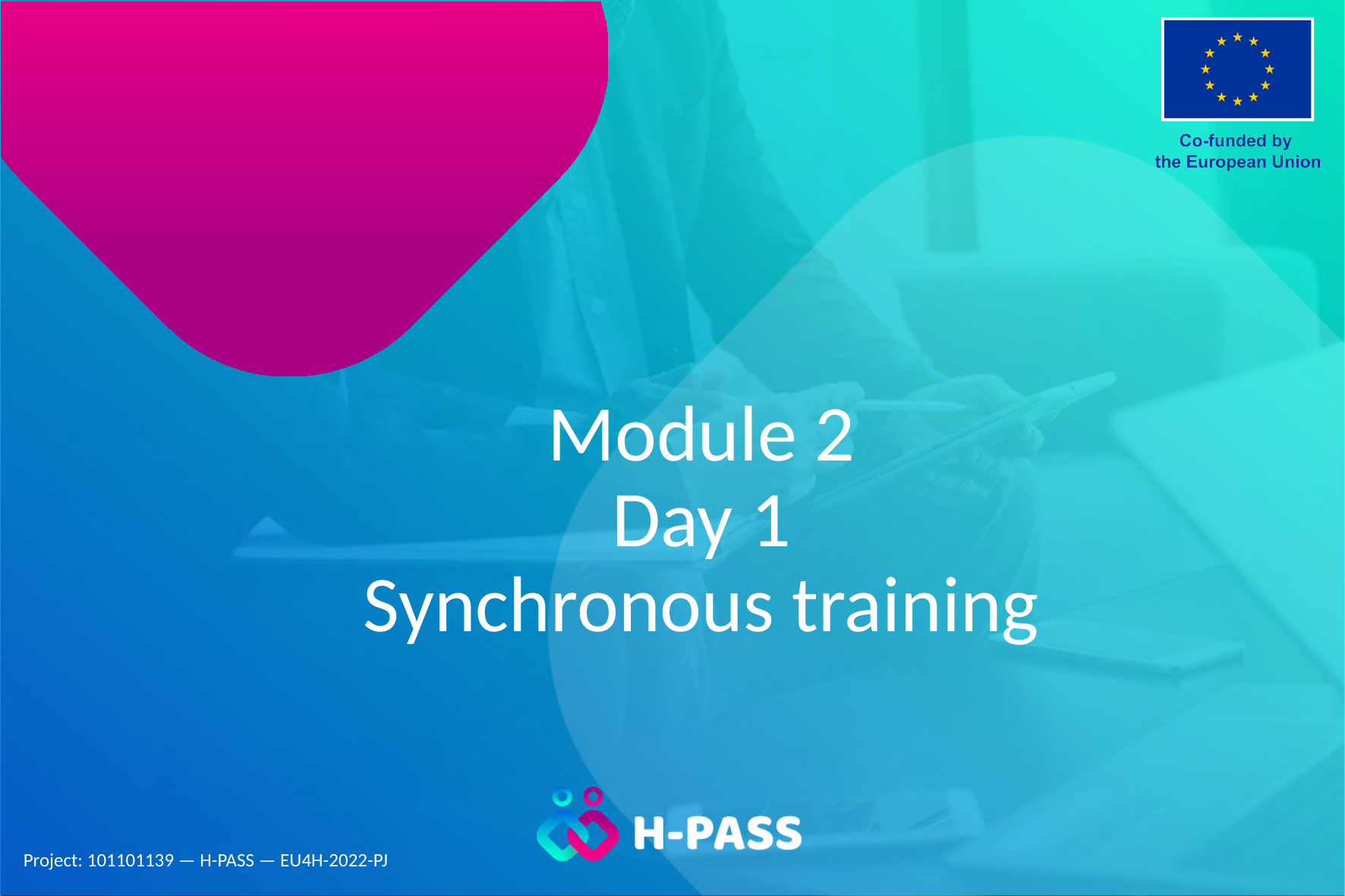

# Module 2 Day 1 Synchronous training

Project: 101101139 — H-PASS — EU4H-2022-PJ